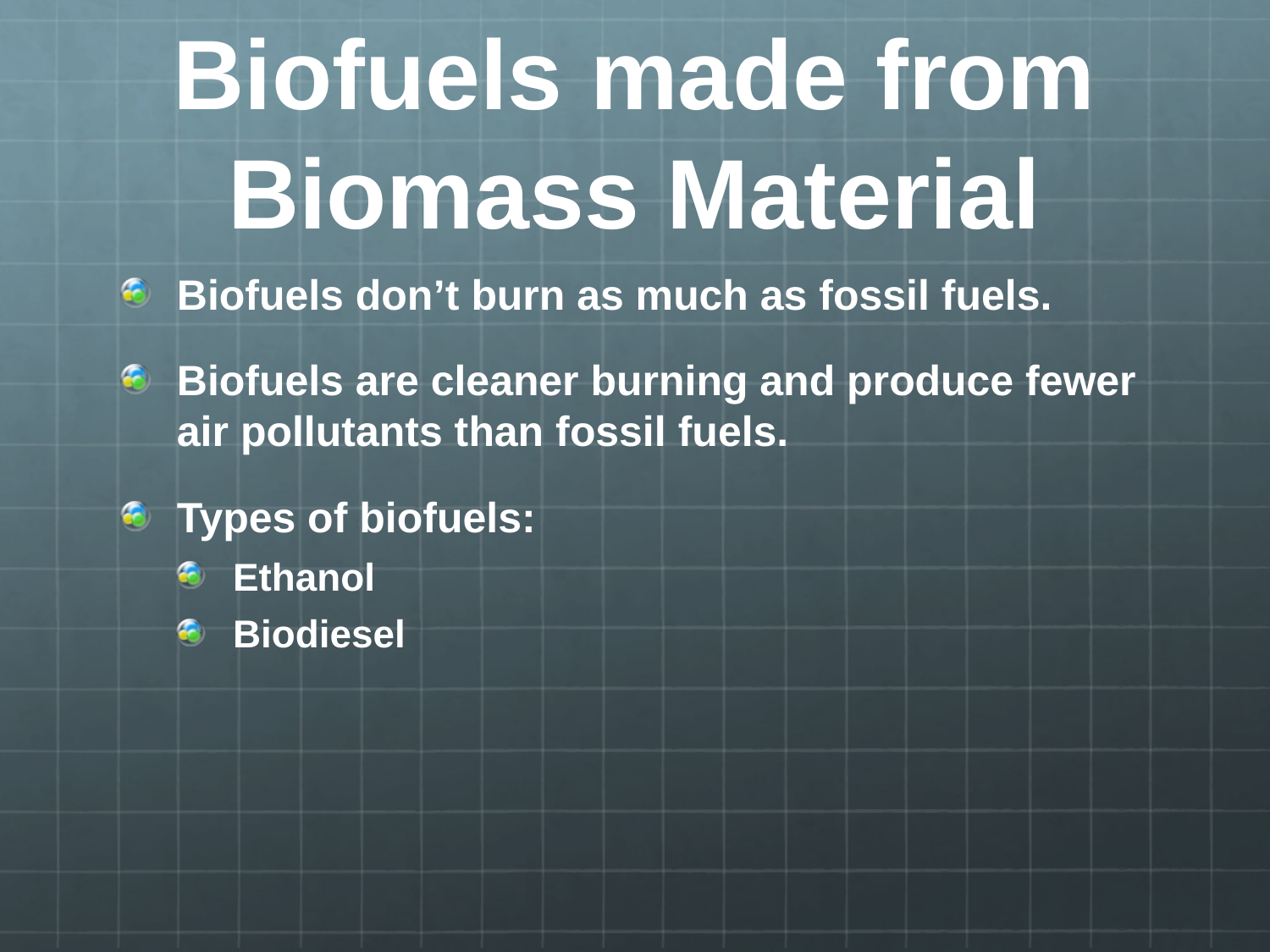

# Biofuels made from Biomass Material
Biofuels don’t burn as much as fossil fuels.
Biofuels are cleaner burning and produce fewer air pollutants than fossil fuels.
Types of biofuels:
Ethanol
Biodiesel